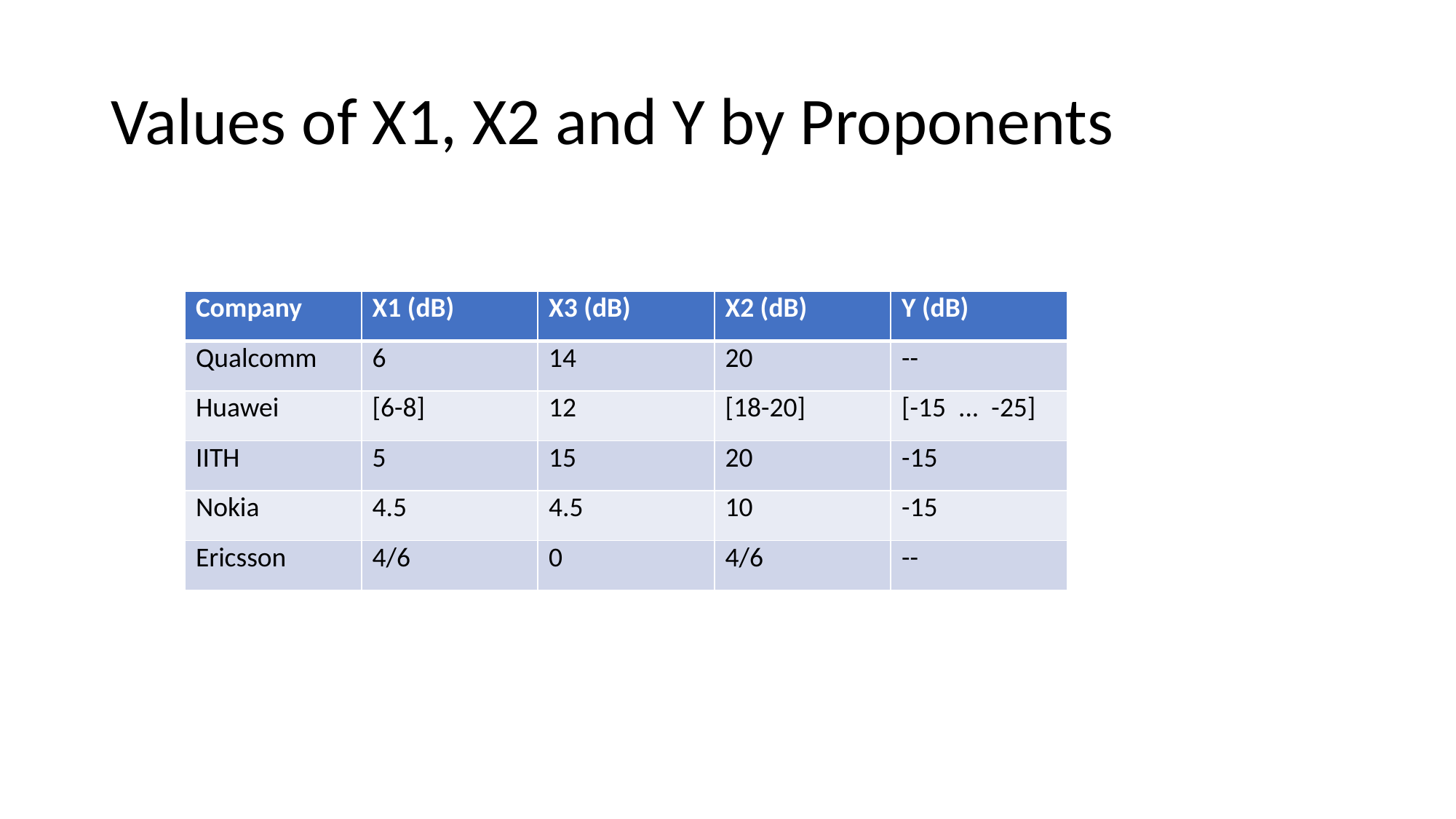

# Values of X1, X2 and Y by Proponents

| Company | X1 (dB) | X3 (dB) | X2 (dB) | Y (dB) |
| --- | --- | --- | --- | --- |
| Qualcomm | 6 | 14 | 20 | -- |
| Huawei | [6-8] | 12 | [18-20] | [-15 ... -25] |
| IITH | 5 | 15 | 20 | -15 |
| Nokia | 4.5 | 4.5 | 10 | -15 |
| Ericsson | 4/6 | 0 | 4/6 | -- |